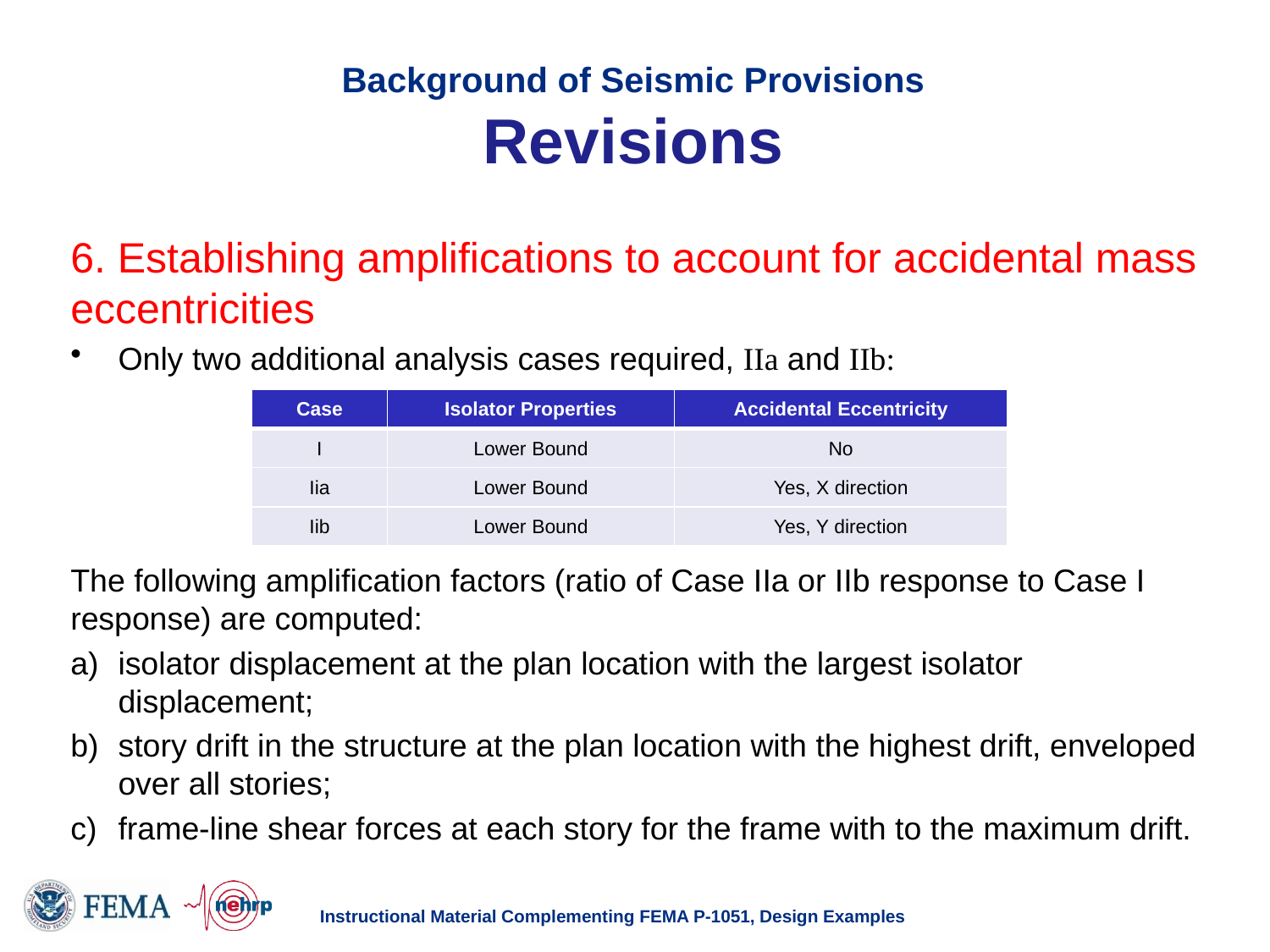

# Background of Seismic Provisions Revisions
6. Establishing amplifications to account for accidental mass eccentricities
Only two additional analysis cases required, IIa and IIb:

The following amplification factors (ratio of Case IIa or IIb response to Case I response) are computed:
isolator displacement at the plan location with the largest isolator displacement;
story drift in the structure at the plan location with the highest drift, enveloped over all stories;
frame-line shear forces at each story for the frame with to the maximum drift.
| Case | Isolator Properties | Accidental Eccentricity |
| --- | --- | --- |
| I | Lower Bound | No |
| Iia | Lower Bound | Yes, X direction |
| Iib | Lower Bound | Yes, Y direction |
Instructional Material Complementing FEMA P-1051, Design Examples